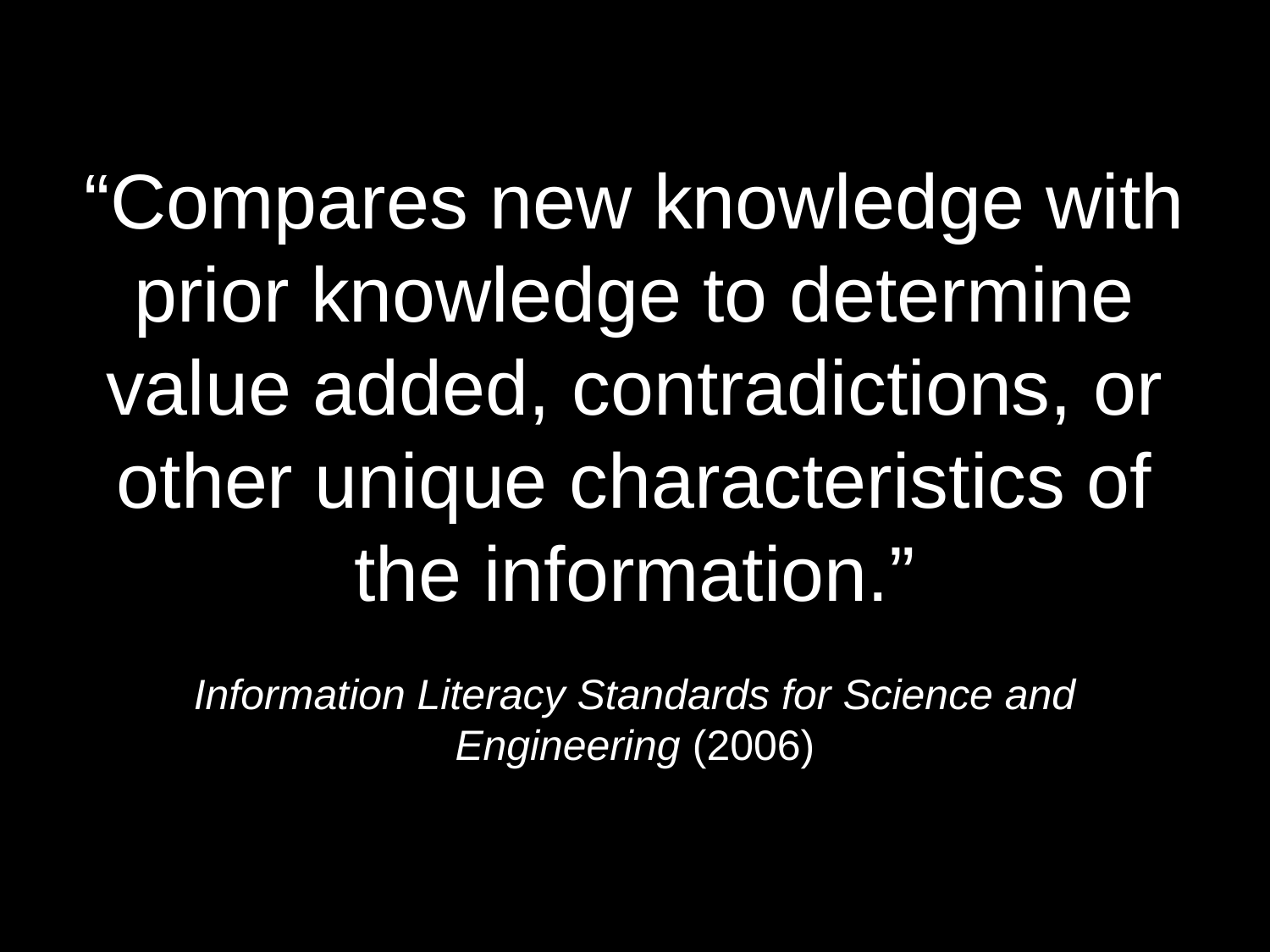

# “Compares new knowledge with prior knowledge to determine value added, contradictions, or other unique characteristics of the information.” Information Literacy Standards for Science and Engineering (2006)